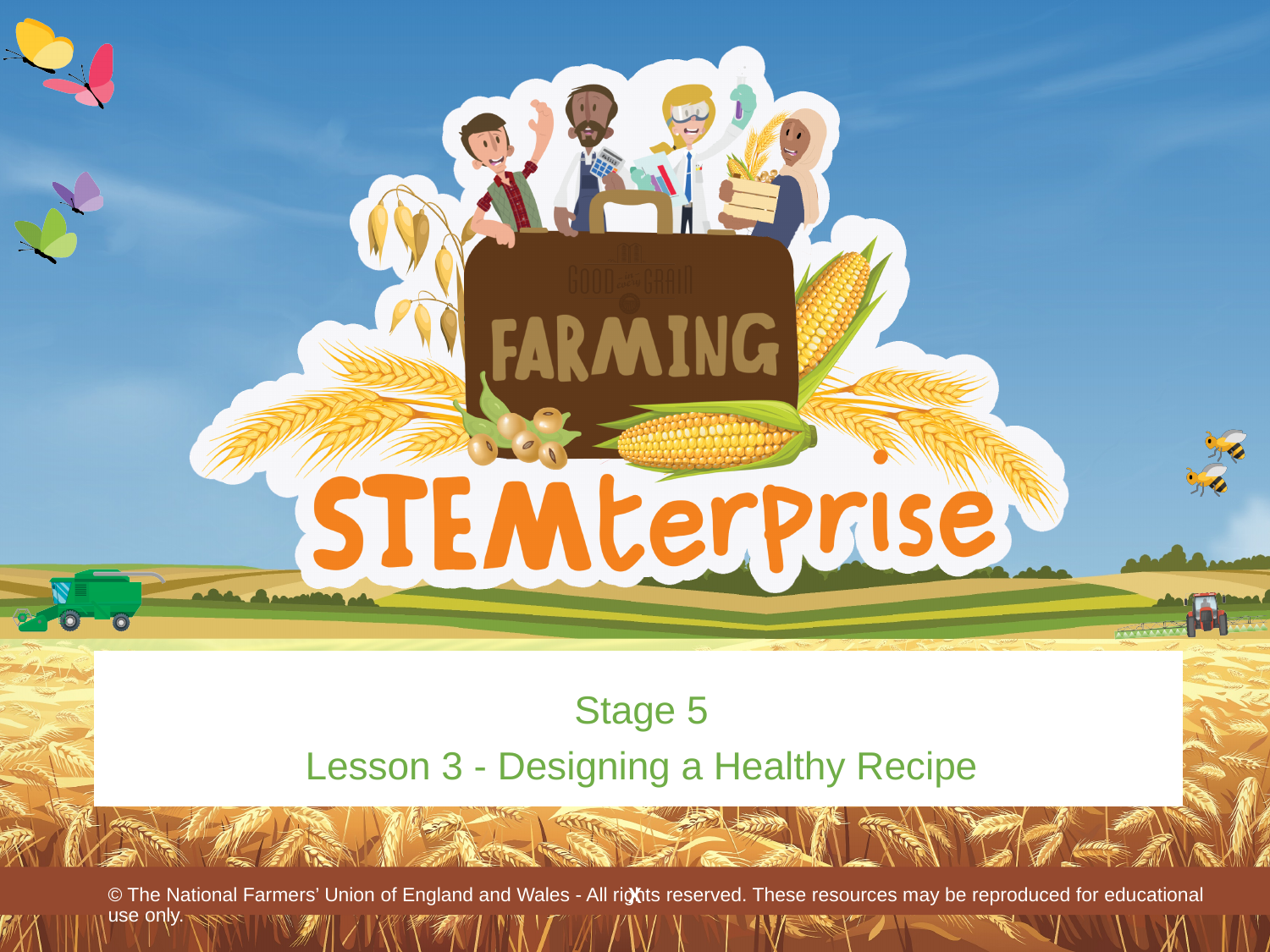

Stage 5
Lesson 3 - Designing a Healthy Recipe

© The National Farmers’ Union of England and Wales - All rights reserved. These resources may be reproduced for educational use only.

x